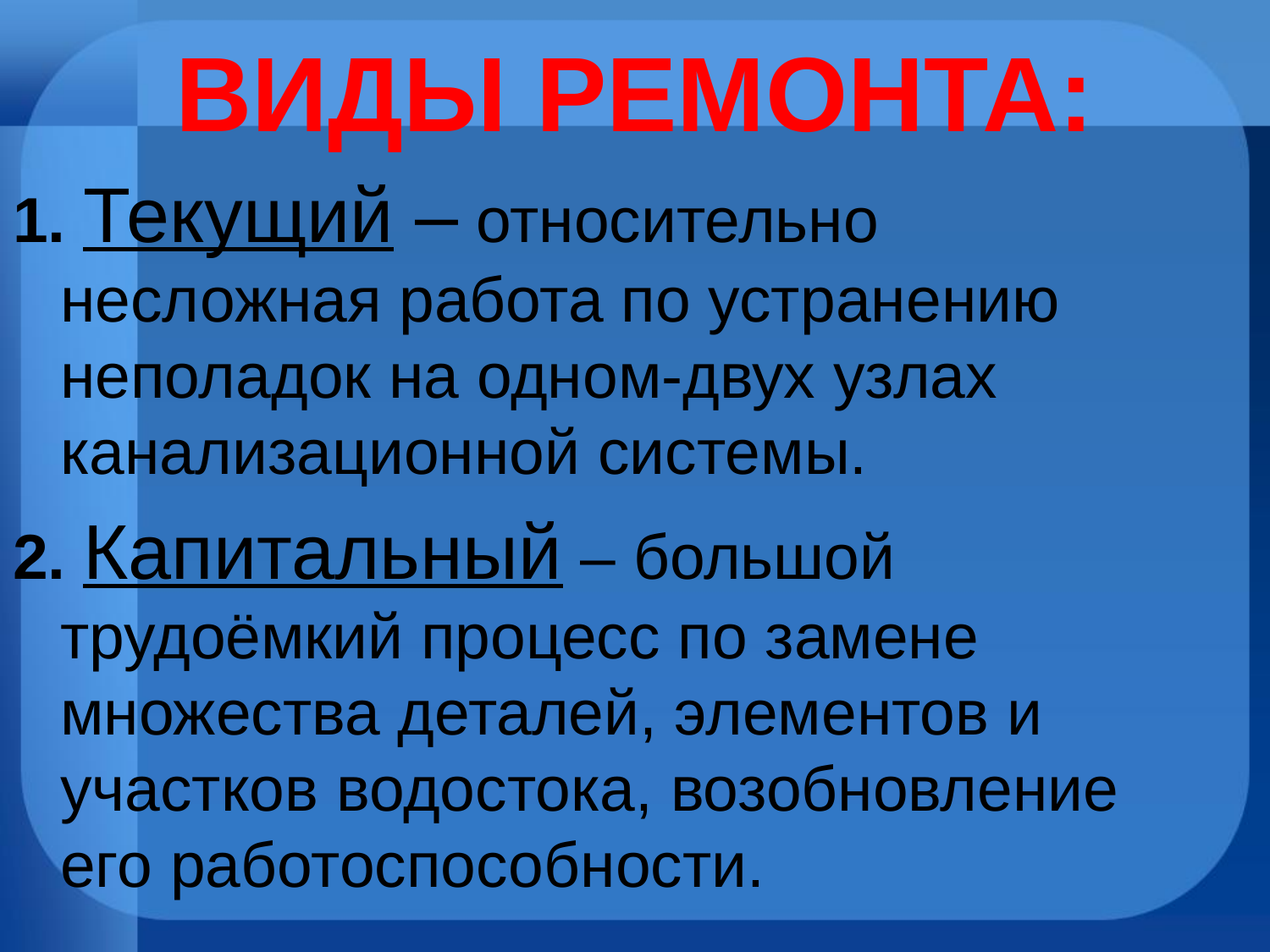

# ВИДЫ РЕМОНТА:
1. Текущий – относительно несложная работа по устранению неполадок на одном-двух узлах канализационной системы.
2. Капитальный – большой трудоёмкий процесс по замене множества деталей, элементов и участков водостока, возобновление его работоспособности.